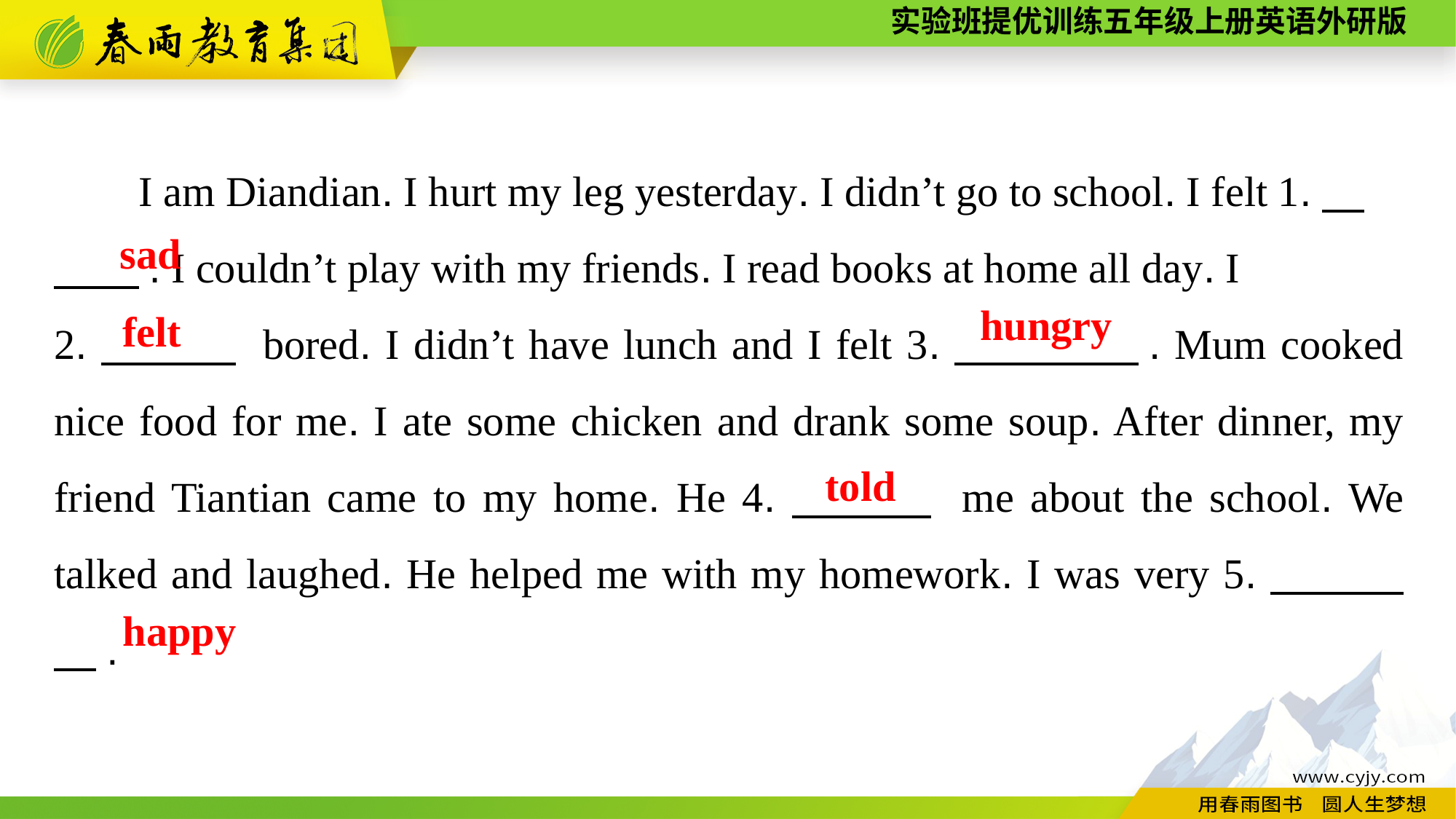

I am Diandian. I hurt my leg yesterday. I didn’t go to school. I felt 1.　　　. I couldn’t play with my friends. I read books at home all day. I
2.　　　 bored. I didn’t have lunch and I felt 3.　　　　. Mum cooked nice food for me. I ate some chicken and drank some soup. After dinner, my friend Tiantian came to my home. He 4.　　　 me about the school. We talked and laughed. He helped me with my homework. I was very 5.　　　　.
sad
hungry
felt
told
happy